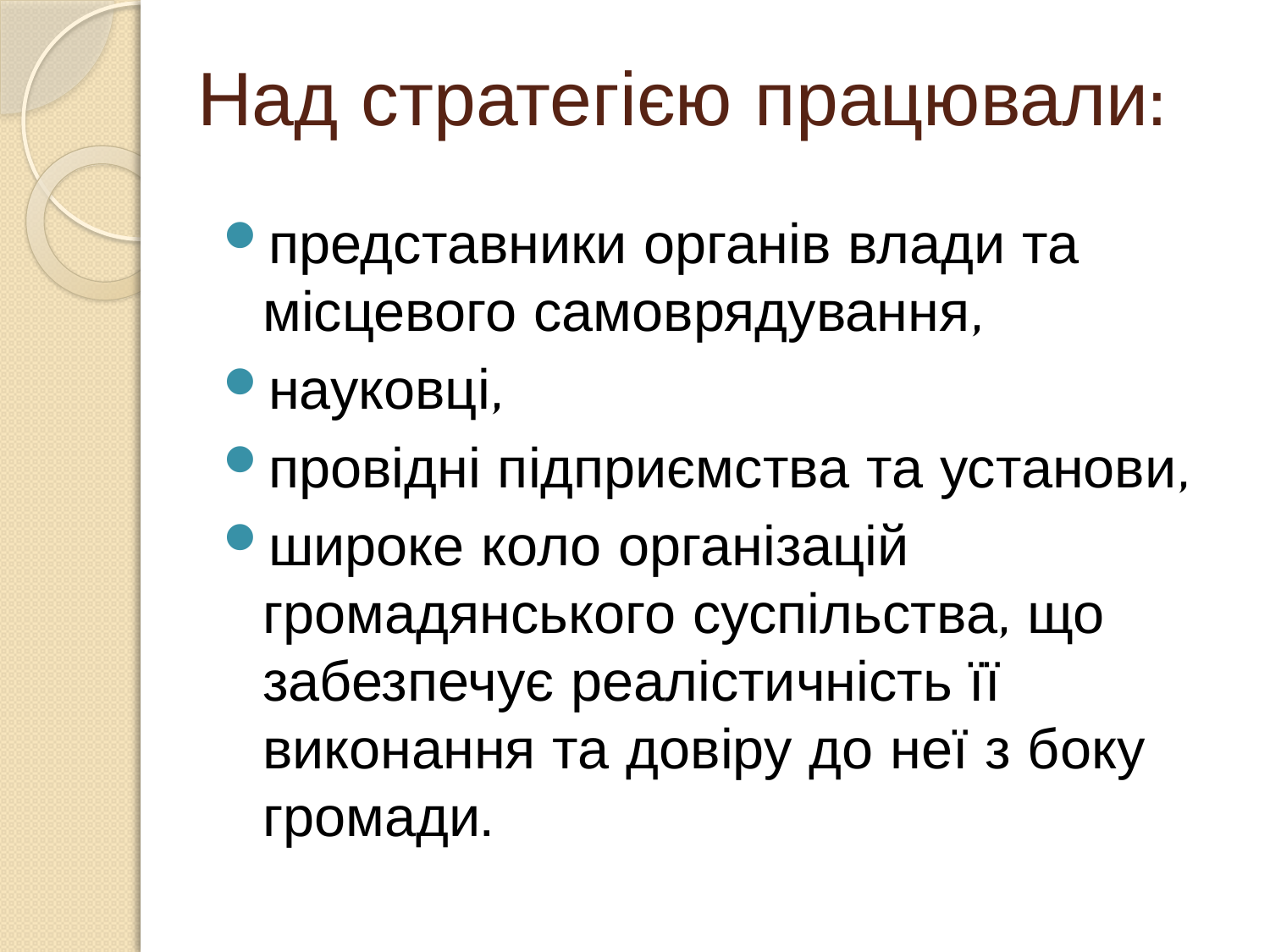

# Над стратегією працювали:
представники органів влади та місцевого самоврядування,
науковці,
провідні підприємства та установи,
широке коло організацій громадянського суспільства, що забезпечує реалістичність її виконання та довіру до неї з боку громади.